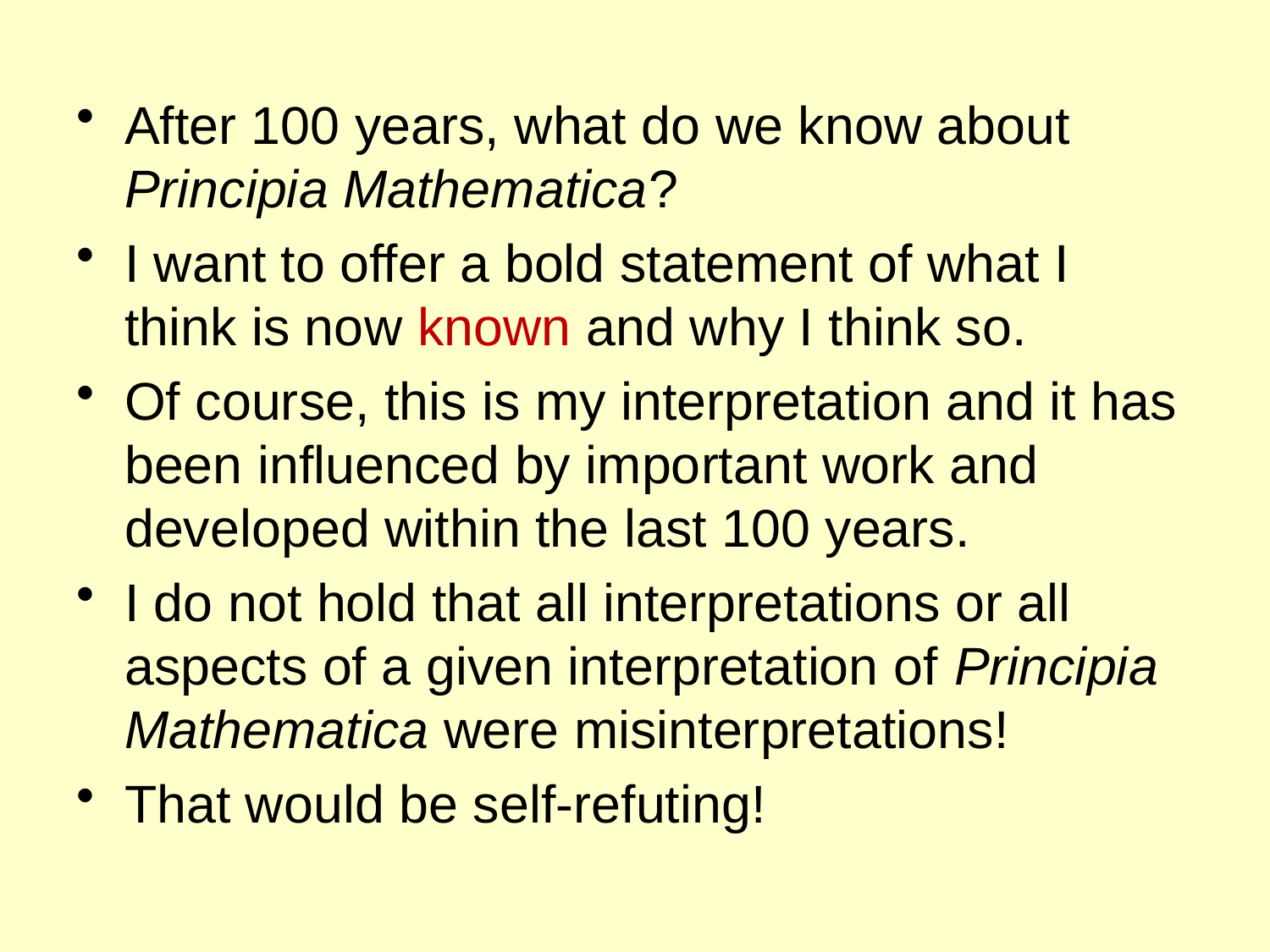

After 100 years, what do we know about Principia Mathematica?
I want to offer a bold statement of what I think is now known and why I think so.
Of course, this is my interpretation and it has been influenced by important work and developed within the last 100 years.
I do not hold that all interpretations or all aspects of a given interpretation of Principia Mathematica were misinterpretations!
That would be self-refuting!